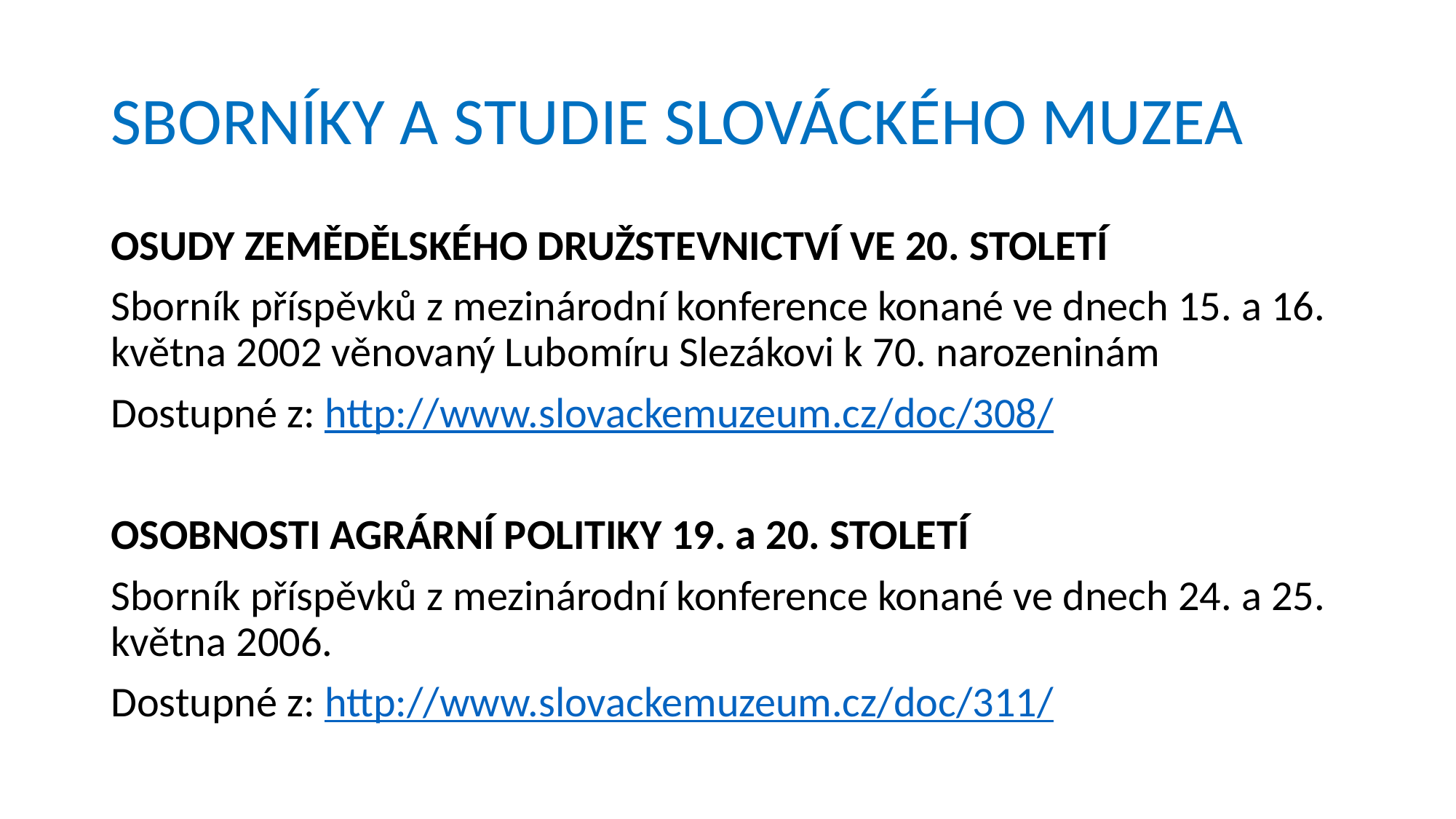

# SBORNÍKY A STUDIE SLOVÁCKÉHO MUZEA
OSUDY ZEMĚDĚLSKÉHO DRUŽSTEVNICTVÍ VE 20. STOLETÍ
Sborník příspěvků z mezinárodní konference konané ve dnech 15. a 16. května 2002 věnovaný Lubomíru Slezákovi k 70. narozeninám
Dostupné z: http://www.slovackemuzeum.cz/doc/308/

OSOBNOSTI AGRÁRNÍ POLITIKY 19. a 20. STOLETÍ
Sborník příspěvků z mezinárodní konference konané ve dnech 24. a 25. května 2006.
Dostupné z: http://www.slovackemuzeum.cz/doc/311/